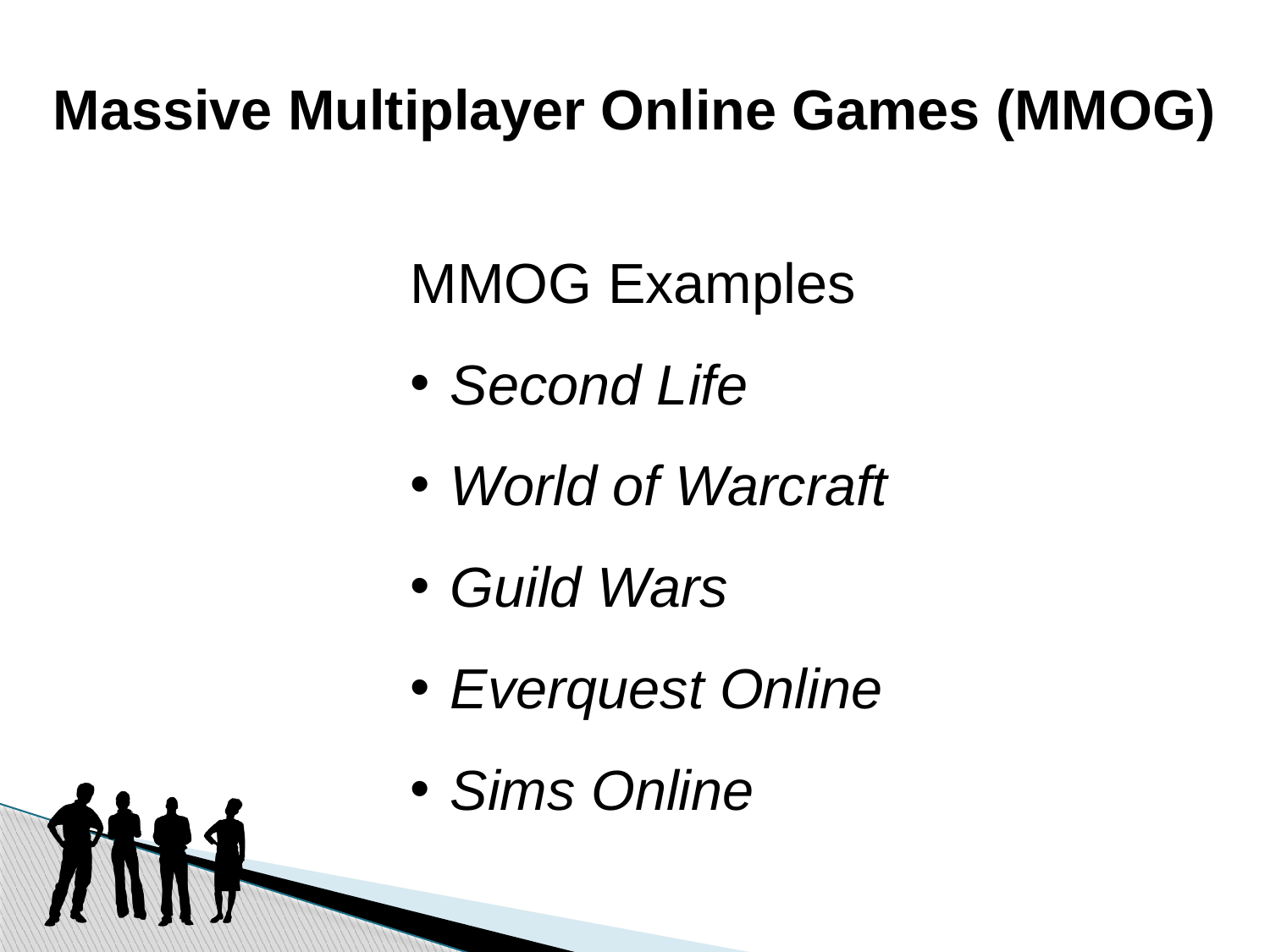

MMOG Examples
Second Life
World of Warcraft
Guild Wars
Everquest Online
Sims Online